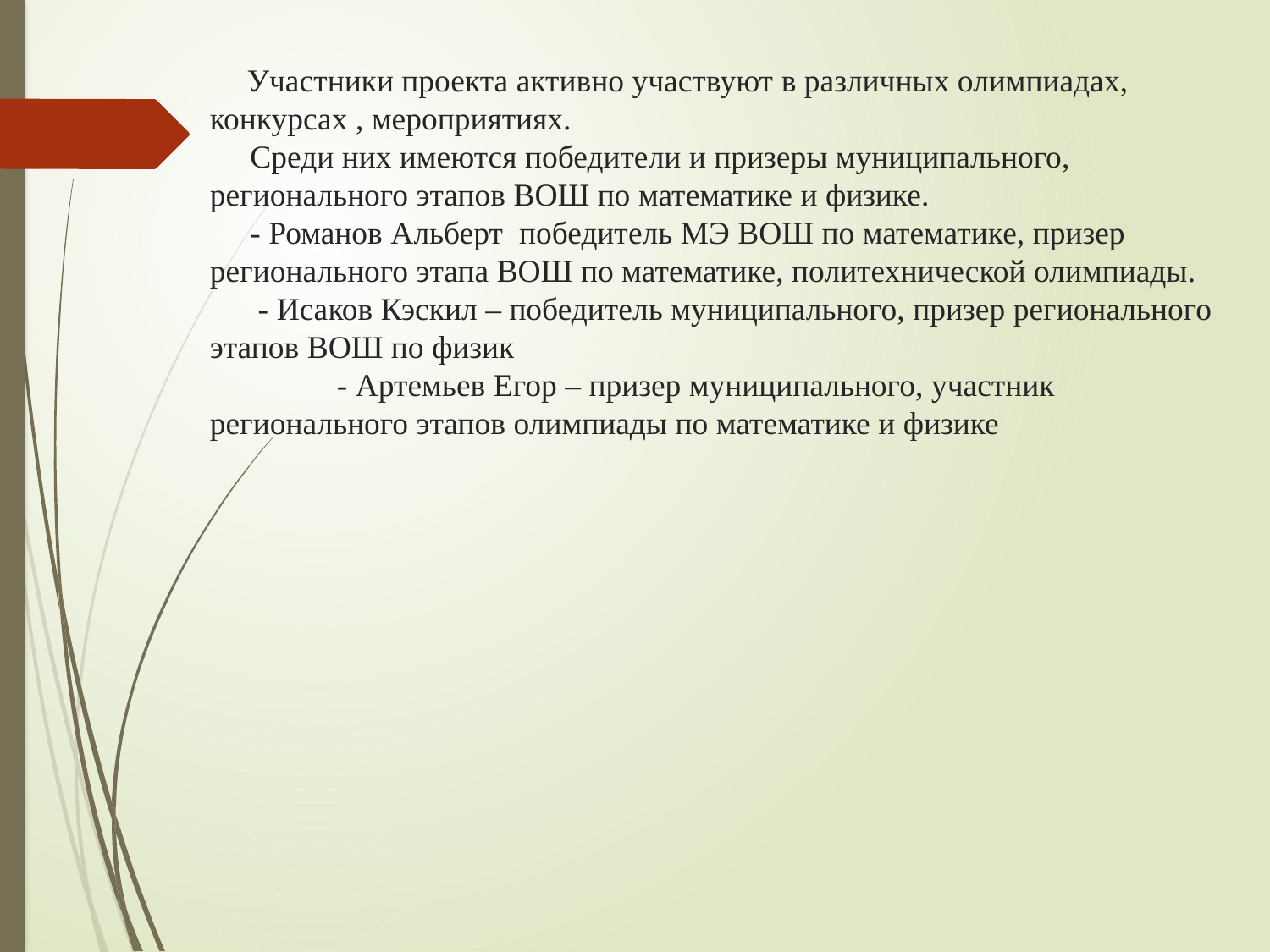

# Участники проекта активно участвуют в различных олимпиадах, конкурсах , мероприятиях. Среди них имеются победители и призеры муниципального, регионального этапов ВОШ по математике и физике. - Романов Альберт  победитель МЭ ВОШ по математике, призер регионального этапа ВОШ по математике, политехнической олимпиады. - Исаков Кэскил – победитель муниципального, призер регионального этапов ВОШ по физик - Артемьев Егор – призер муниципального, участник регионального этапов олимпиады по математике и физике